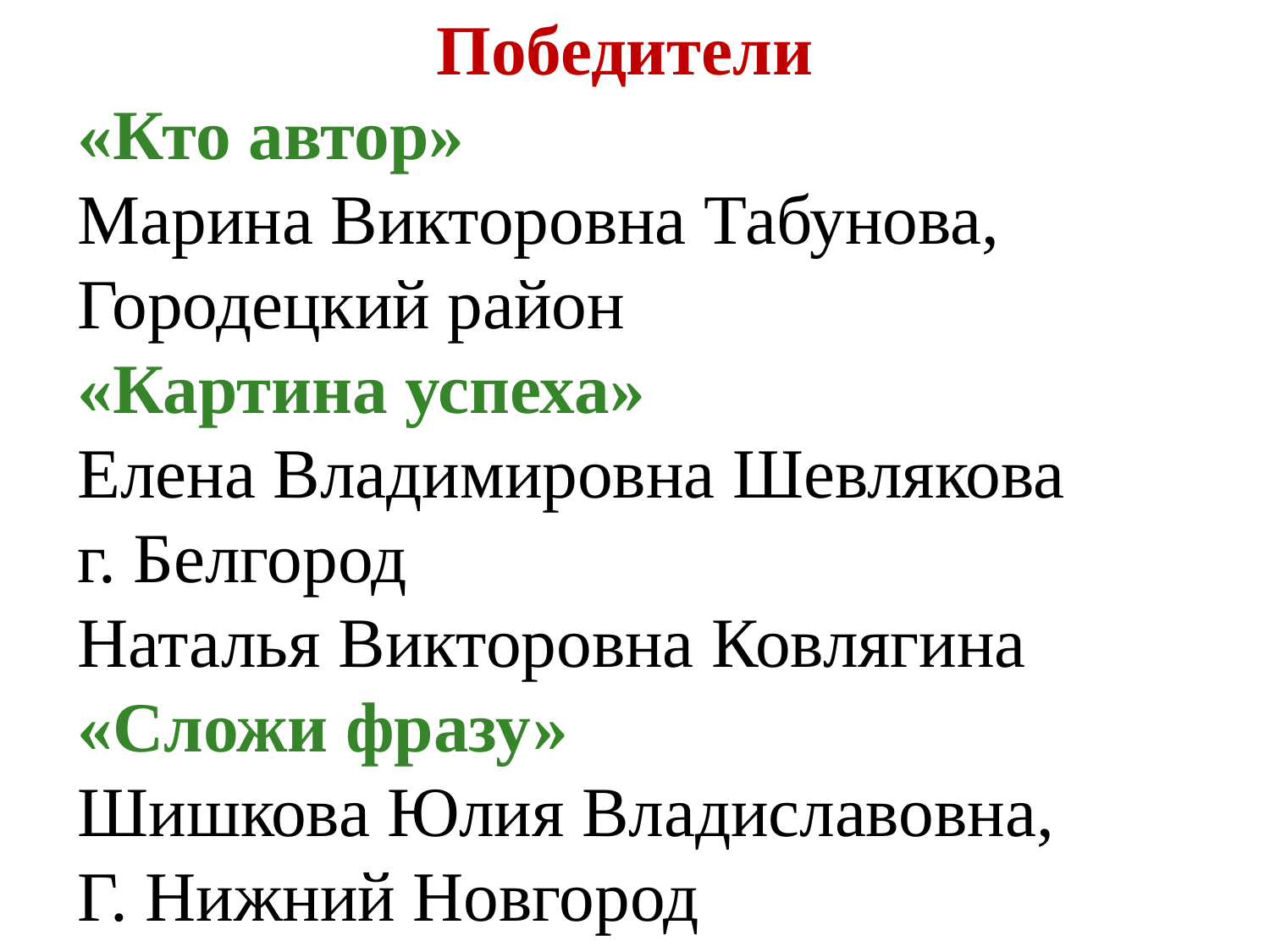

Победители
«Кто автор»
Марина Викторовна Табунова,
Городецкий район
«Картина успеха»
Елена Владимировна Шевлякова
г. Белгород
Наталья Викторовна Ковлягина
«Сложи фразу»
Шишкова Юлия Владиславовна,
Г. Нижний Новгород
#